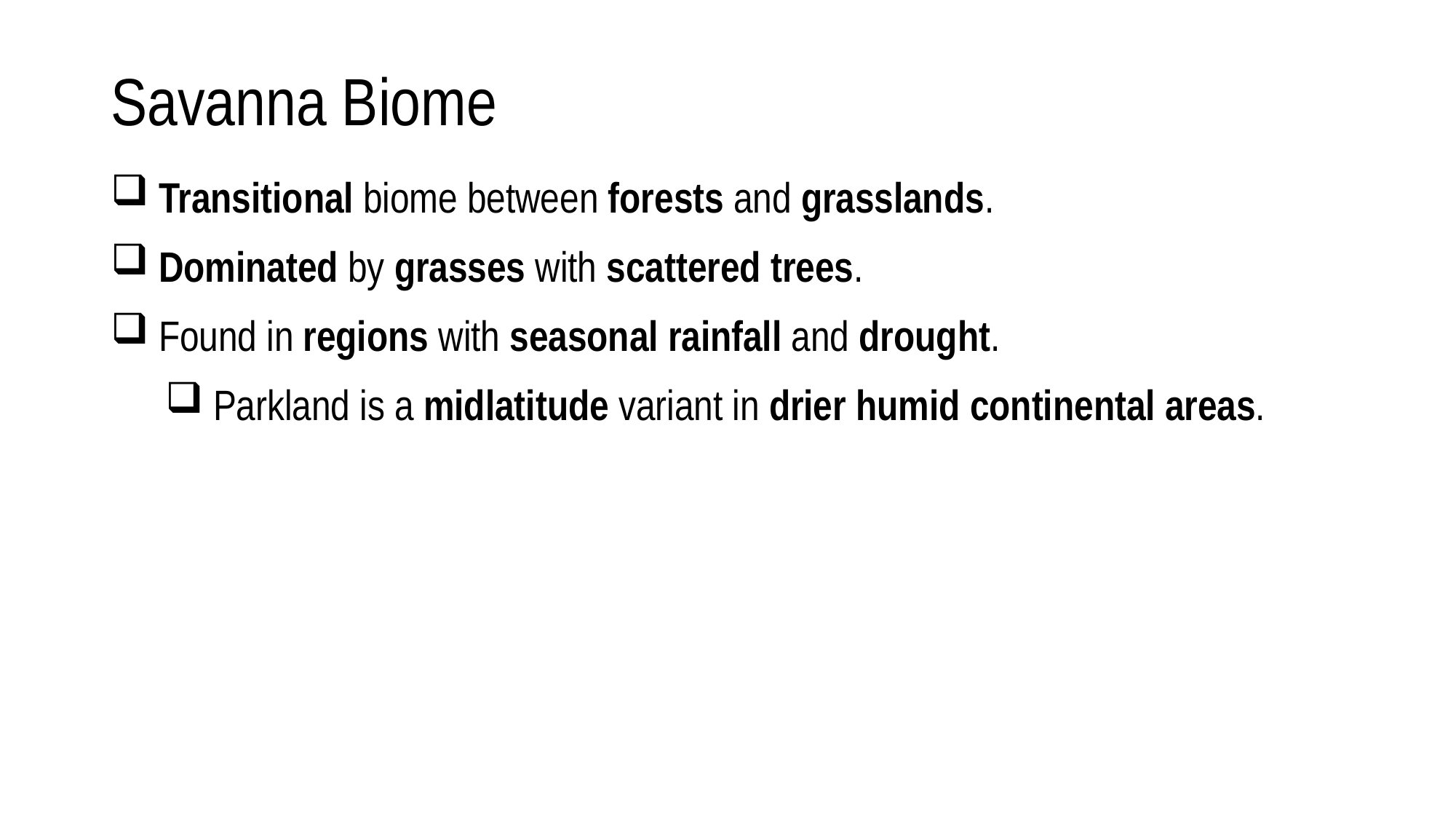

# Savanna Biome
 Transitional biome between forests and grasslands.
 Dominated by grasses with scattered trees.
 Found in regions with seasonal rainfall and drought.
 Parkland is a midlatitude variant in drier humid continental areas.